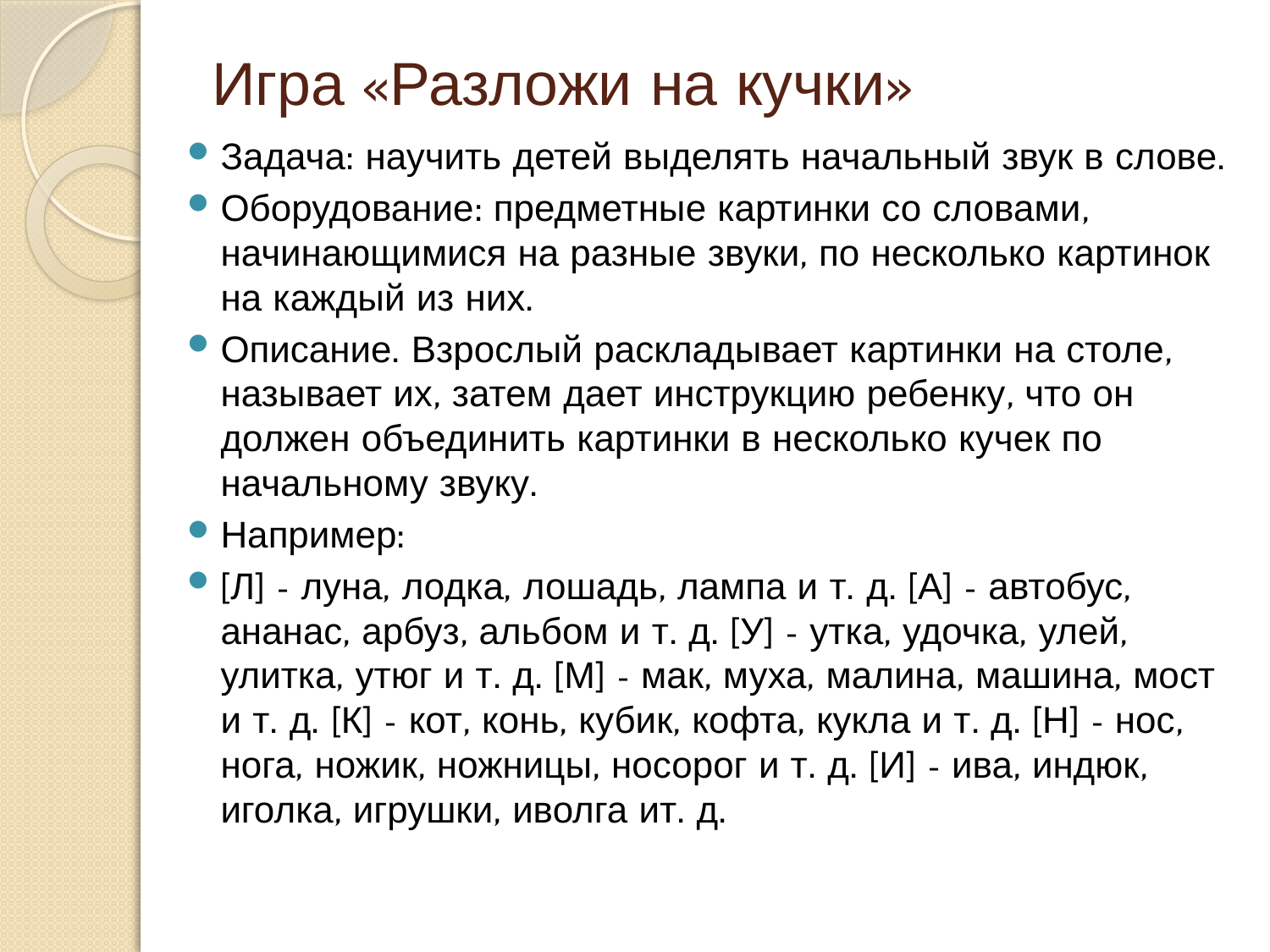

# Игра «Разложи на кучки»
Задача: научить детей выделять начальный звук в слове.
Оборудование: предметные картинки со словами, начинающимися на разные звуки, по несколько картинок на каждый из них.
Описание. Взрослый раскладывает картинки на столе, называет их, затем дает инструкцию ребенку, что он должен объединить картинки в несколько кучек по начальному звуку.
Например:
[Л] - луна, лодка, лошадь, лампа и т. д. [А] - автобус, ананас, арбуз, альбом и т. д. [У] - утка, удочка, улей, улитка, утюг и т. д. [М] - мак, муха, малина, машина, мост и т. д. [К] - кот, конь, кубик, кофта, кукла и т. д. [Н] - нос, нога, ножик, ножницы, носорог и т. д. [И] - ива, индюк, иголка, игрушки, иволга ит. д.